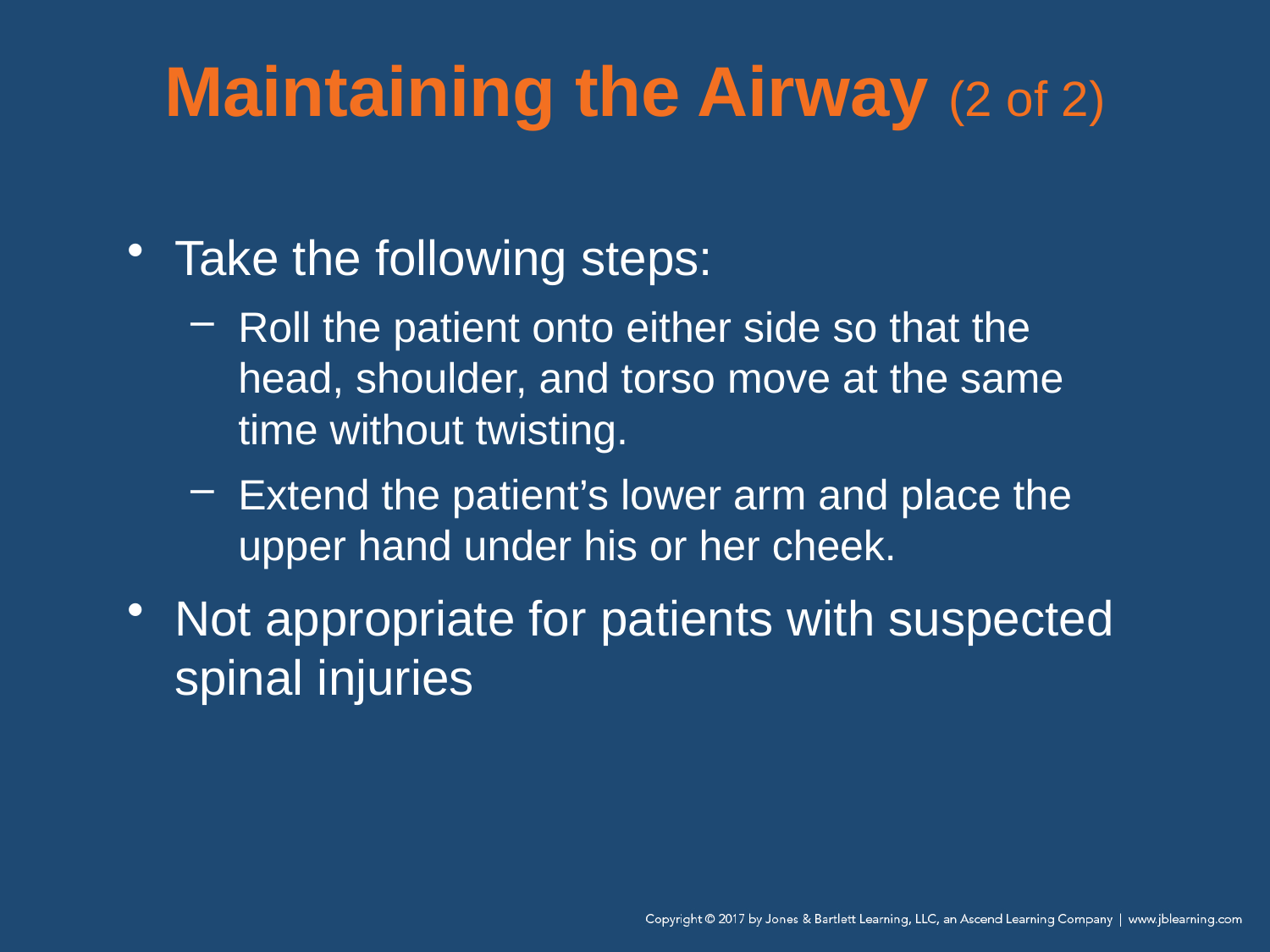

# Maintaining the Airway (2 of 2)
Take the following steps:
Roll the patient onto either side so that the head, shoulder, and torso move at the same time without twisting.
Extend the patient’s lower arm and place the upper hand under his or her cheek.
Not appropriate for patients with suspected spinal injuries